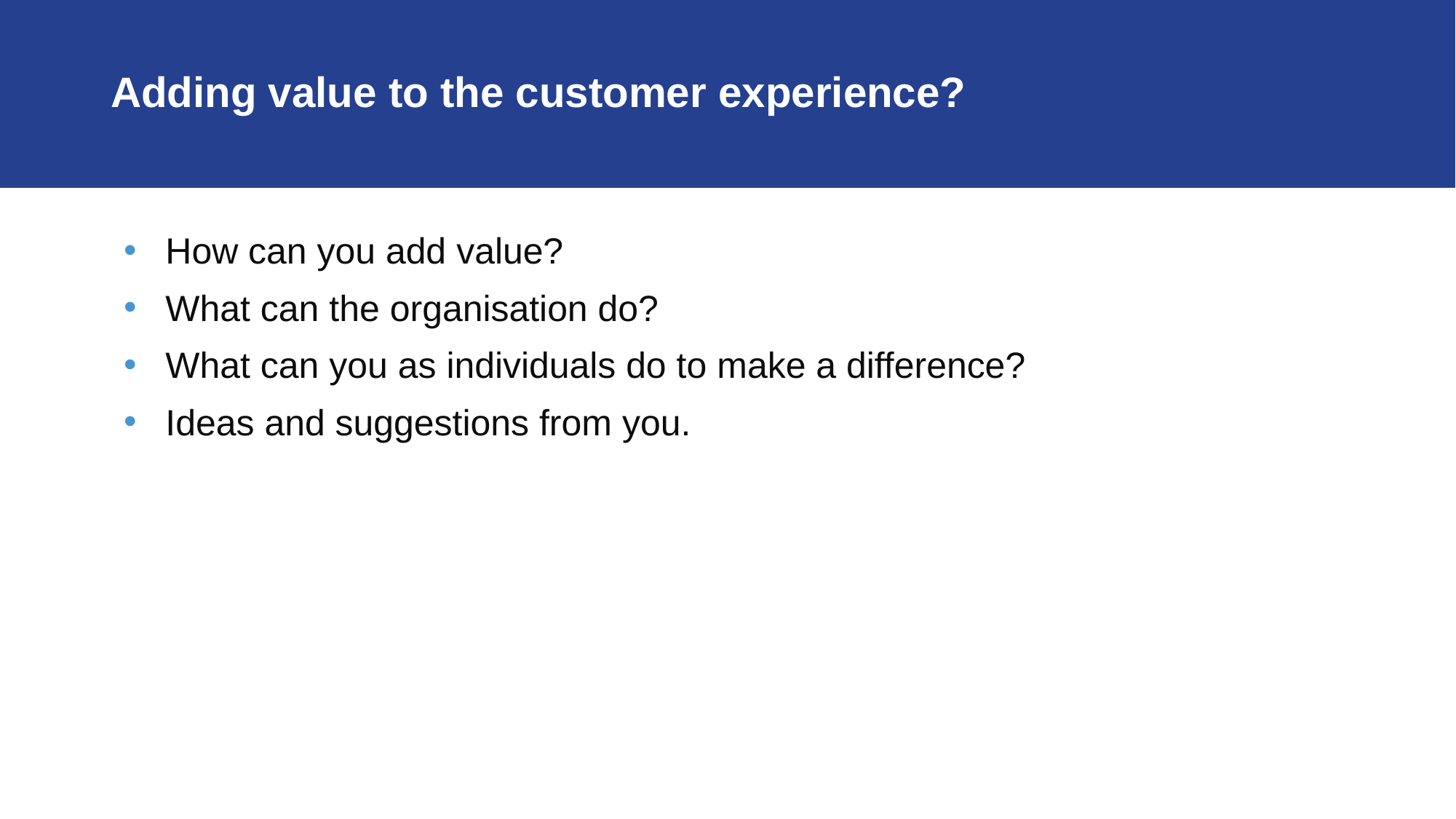

# Adding value to the customer experience?
How can you add value?
What can the organisation do?
What can you as individuals do to make a difference?
Ideas and suggestions from you.